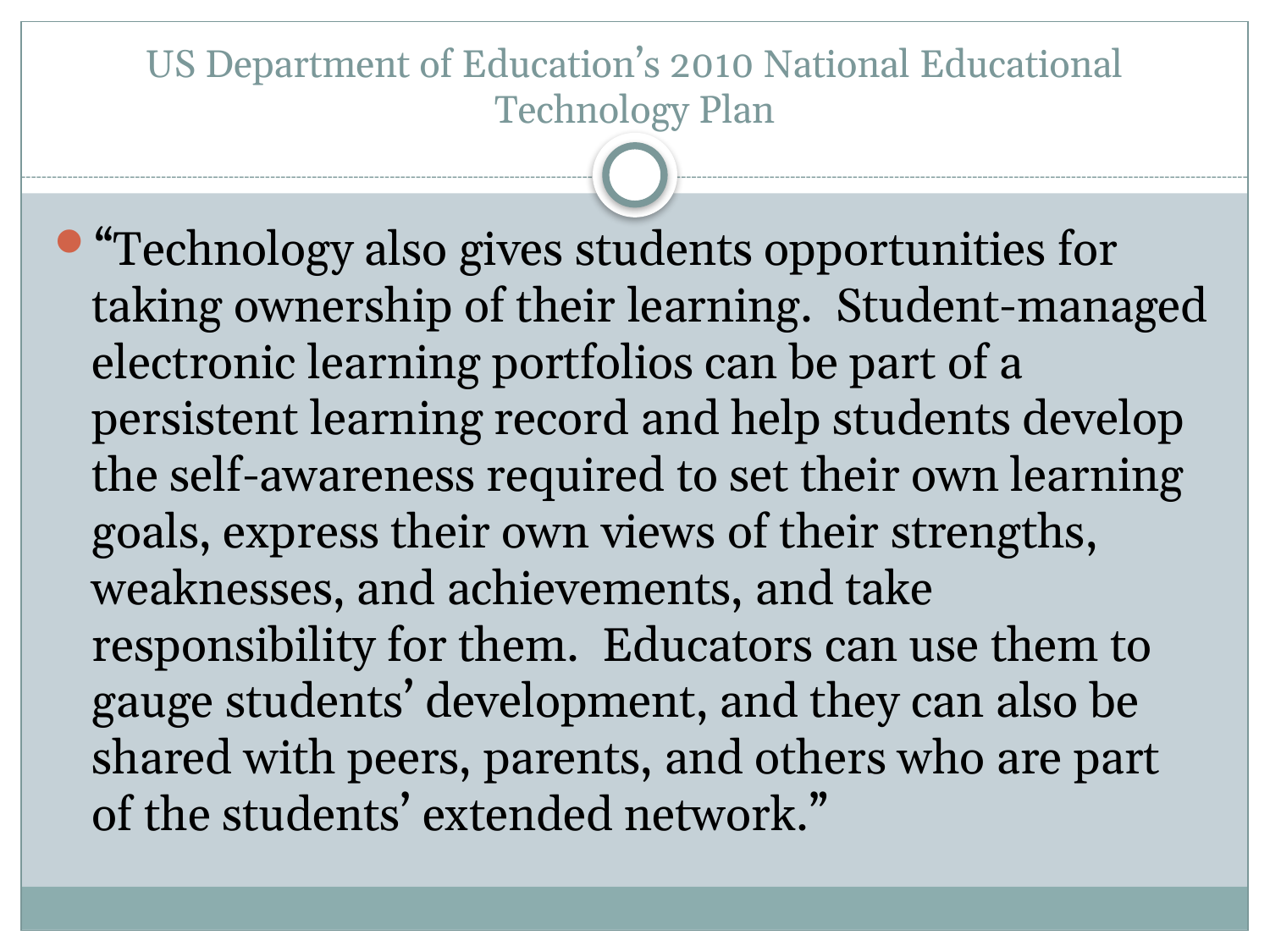

# US Department of Education’s 2010 National Educational Technology Plan
“Technology also gives students opportunities for taking ownership of their learning.  Student-managed electronic learning portfolios can be part of a persistent learning record and help students develop the self-awareness required to set their own learning goals, express their own views of their strengths, weaknesses, and achievements, and take responsibility for them.  Educators can use them to gauge students’ development, and they can also be shared with peers, parents, and others who are part of the students’ extended network.”